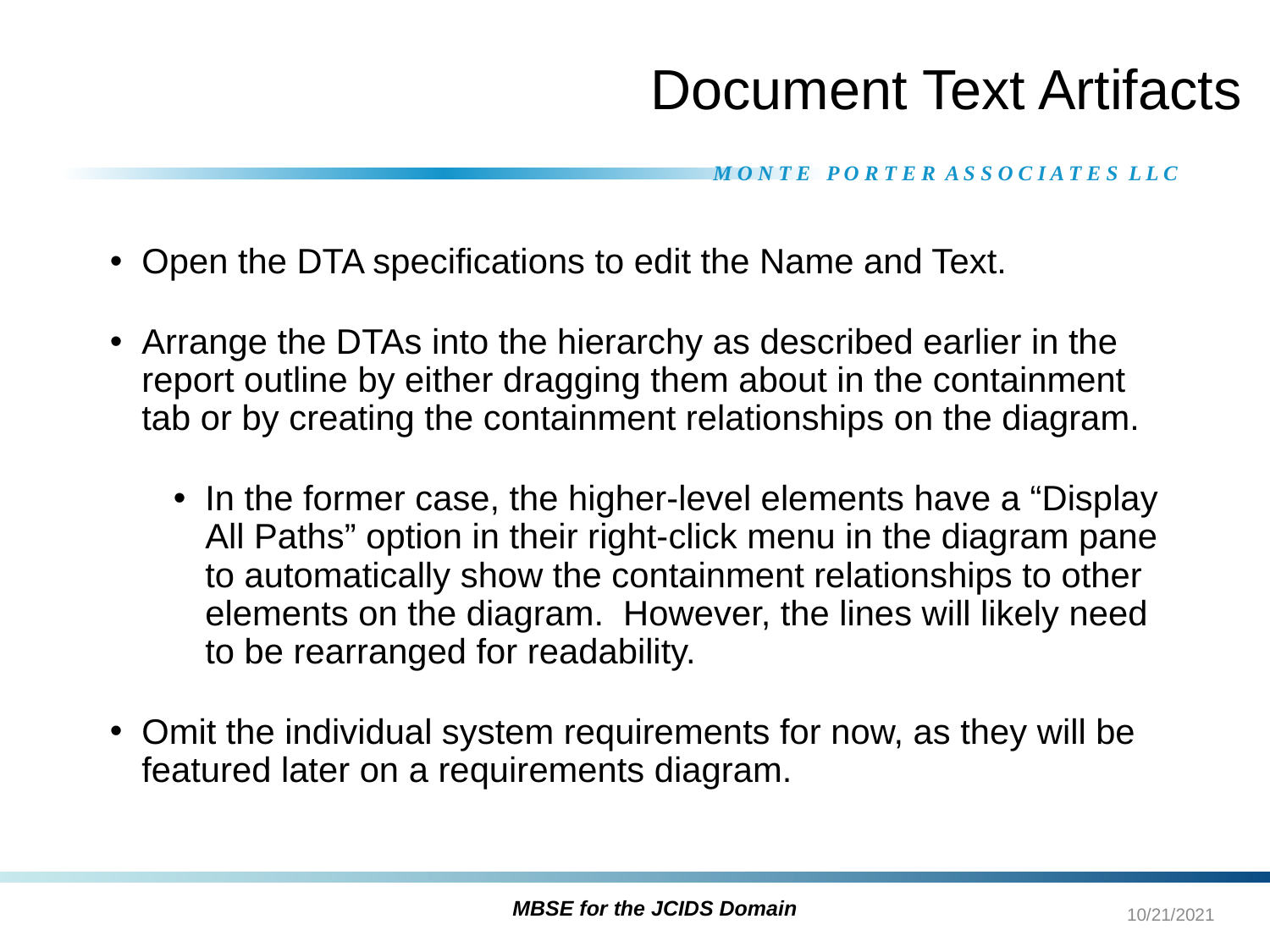

# Document Text Artifacts
Open the DTA specifications to edit the Name and Text.
Arrange the DTAs into the hierarchy as described earlier in the report outline by either dragging them about in the containment tab or by creating the containment relationships on the diagram.
In the former case, the higher-level elements have a “Display All Paths” option in their right-click menu in the diagram pane to automatically show the containment relationships to other elements on the diagram.  However, the lines will likely need to be rearranged for readability.
Omit the individual system requirements for now, as they will be featured later on a requirements diagram.
10/21/2021